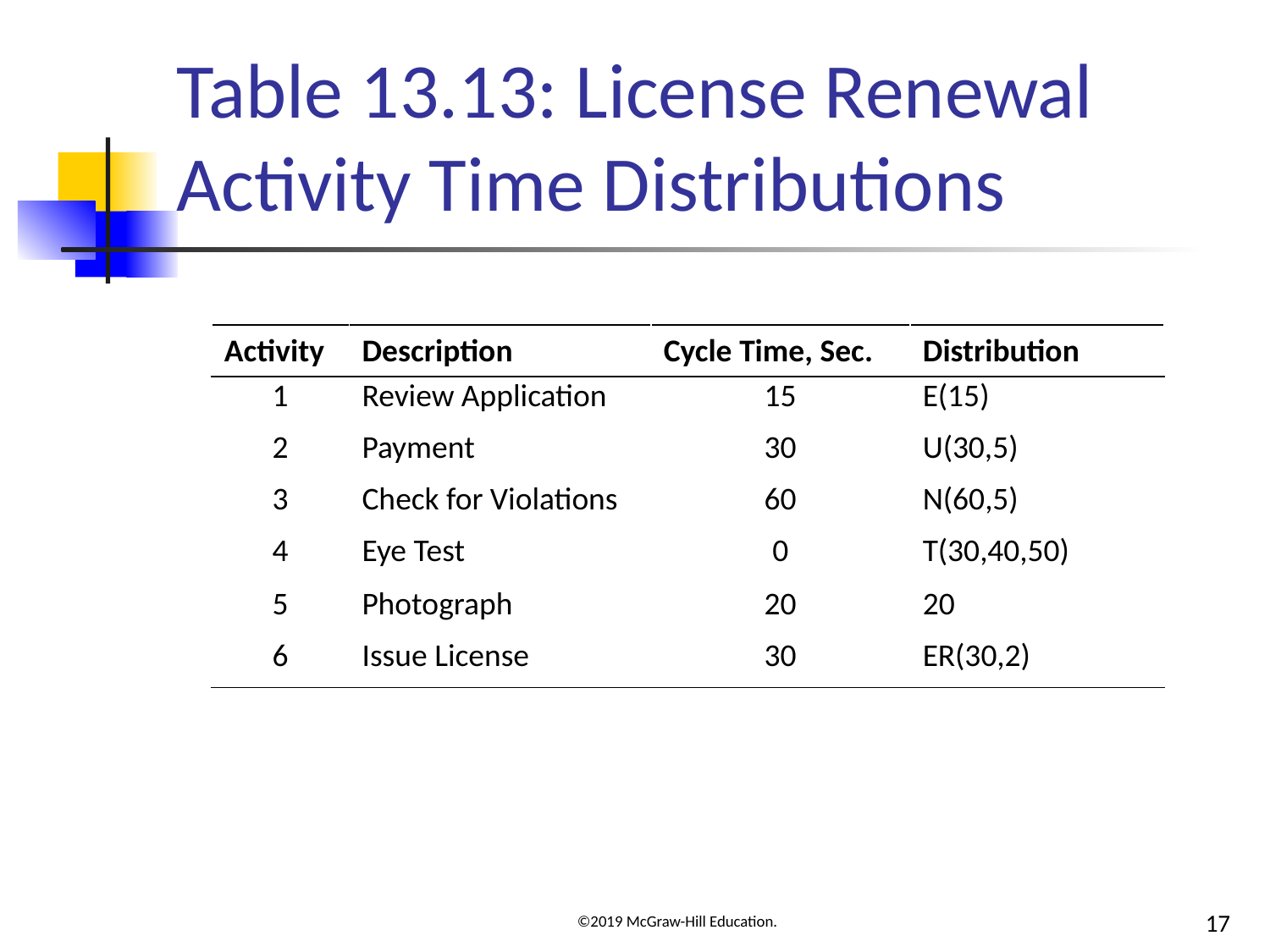

# Table 13.13: License Renewal Activity Time Distributions
| Activity | Description | Cycle Time, Sec. | Distribution |
| --- | --- | --- | --- |
| 1 | Review Application | 15 | E(15) |
| 2 | Payment | 30 | U(30,5) |
| 3 | Check for Violations | 60 | N(60,5) |
| 4 | Eye Test | 0 | T(30,40,50) |
| 5 | Photograph | 20 | 20 |
| 6 | Issue License | 30 | ER(30,2) |